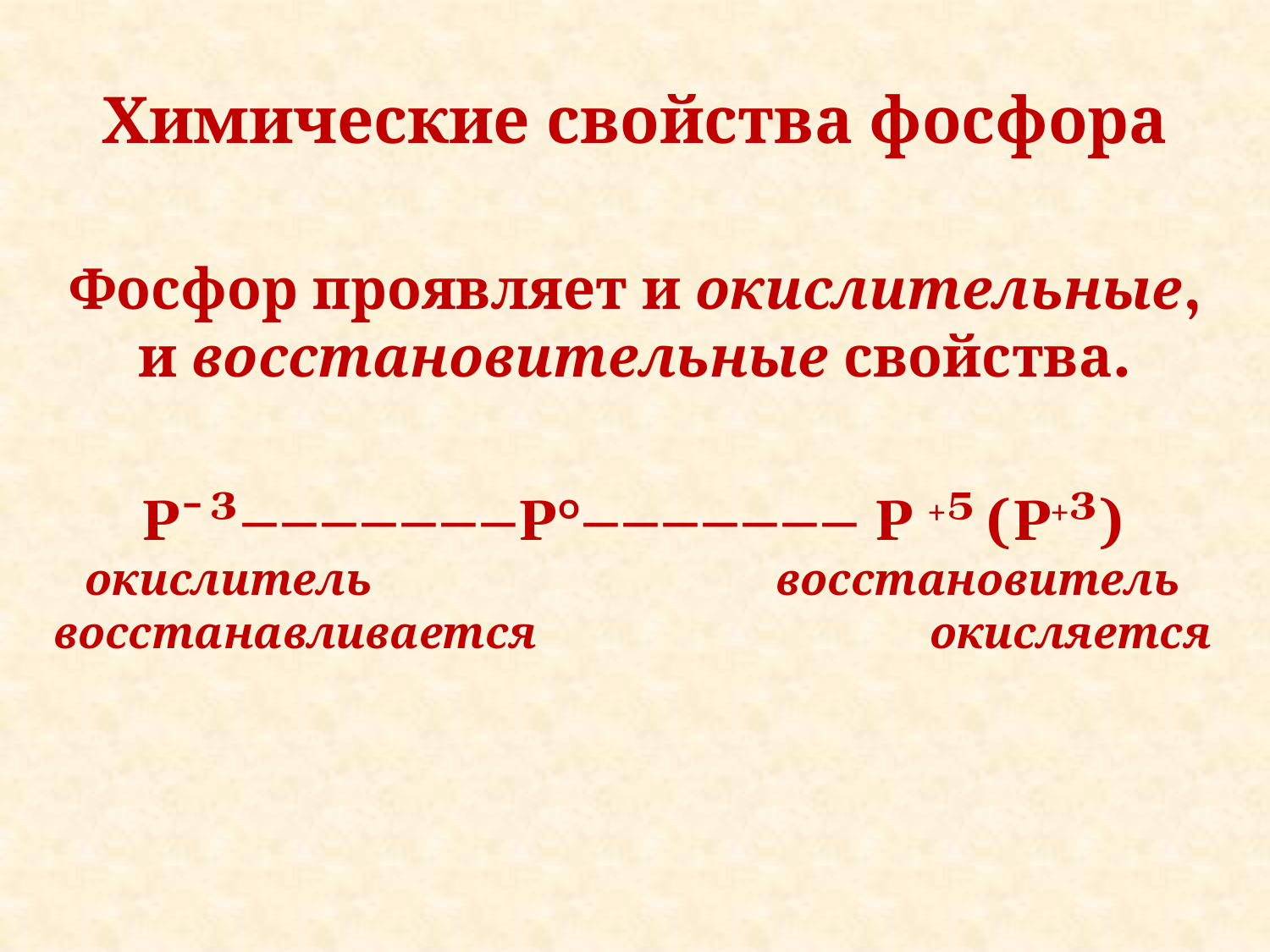

# Химические свойства фосфора
Фосфор проявляет и окислительные, и восстановительные свойства.
Pˉ³–––––––P°––––––– P +⁵ (P+³)
окислитель                                    восстановитель
восстанавливается                                   окисляется